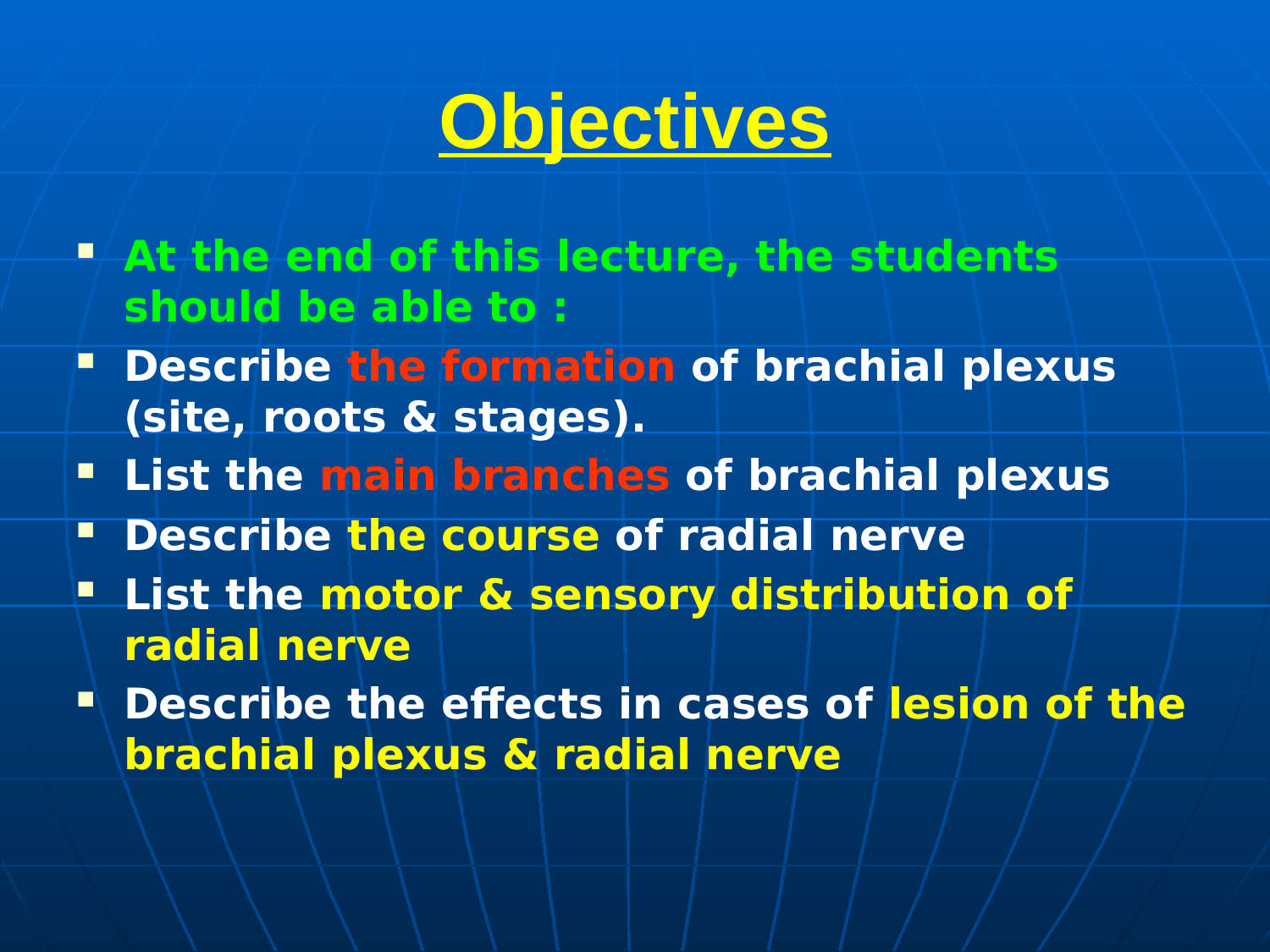

# Objectives
At the end of this lecture, the students should be able to :
Describe the formation of brachial plexus (site, roots & stages).
List the main branches of brachial plexus
Describe the course of radial nerve
List the motor & sensory distribution of radial nerve
Describe the effects in cases of lesion of the brachial plexus & radial nerve